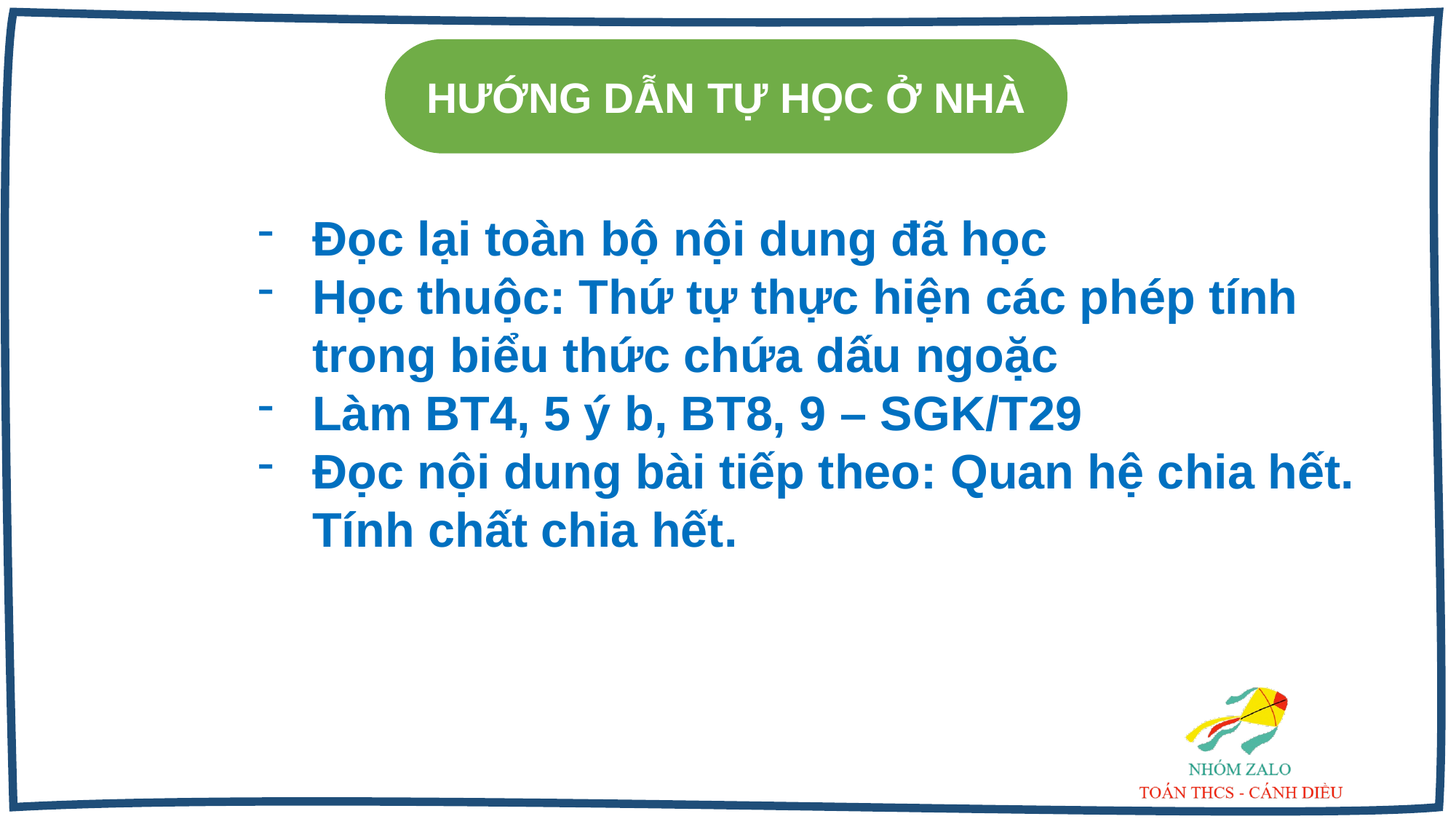

HƯỚNG DẪN TỰ HỌC Ở NHÀ
Đọc lại toàn bộ nội dung đã học
Học thuộc: Thứ tự thực hiện các phép tính trong biểu thức chứa dấu ngoặc
Làm BT4, 5 ý b, BT8, 9 – SGK/T29
Đọc nội dung bài tiếp theo: Quan hệ chia hết. Tính chất chia hết.